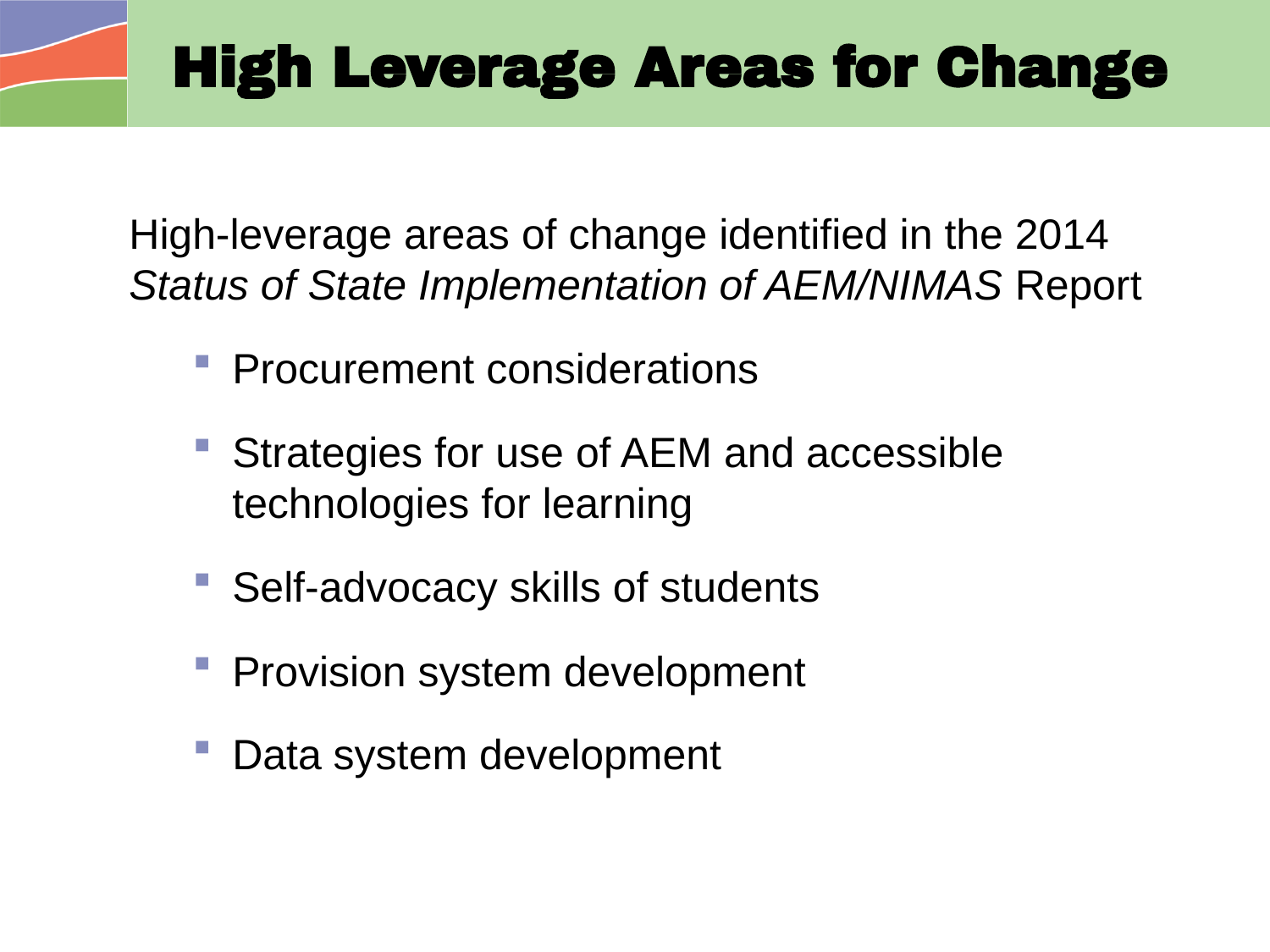

# High Leverage Areas for Change
High-leverage areas of change identified in the 2014 Status of State Implementation of AEM/NIMAS Report
Procurement considerations
Strategies for use of AEM and accessible technologies for learning
Self-advocacy skills of students
Provision system development
Data system development